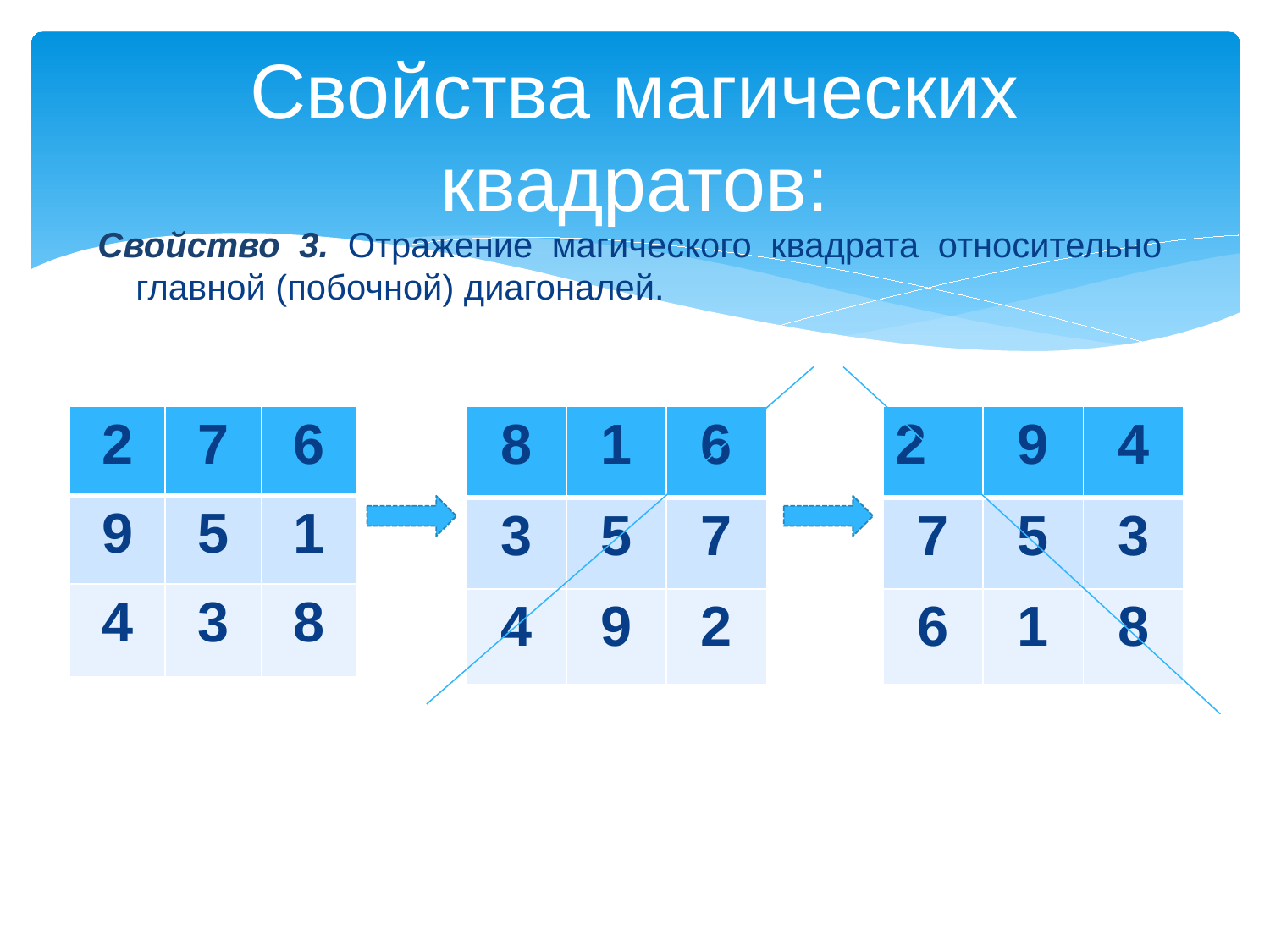

# Свойства магических квадратов:
Свойство 3. Отражение магического квадрата относительно главной (побочной) диагоналей.

| 2 | 7 | 6 |
| --- | --- | --- |
| 9 | 5 | 1 |
| 4 | 3 | 8 |
| 8 | 1 | 6 |
| --- | --- | --- |
| 3 | 5 | 7 |
| 4 | 9 | 2 |
| 2 | 9 | 4 |
| --- | --- | --- |
| 7 | 5 | 3 |
| 6 | 1 | 8 |